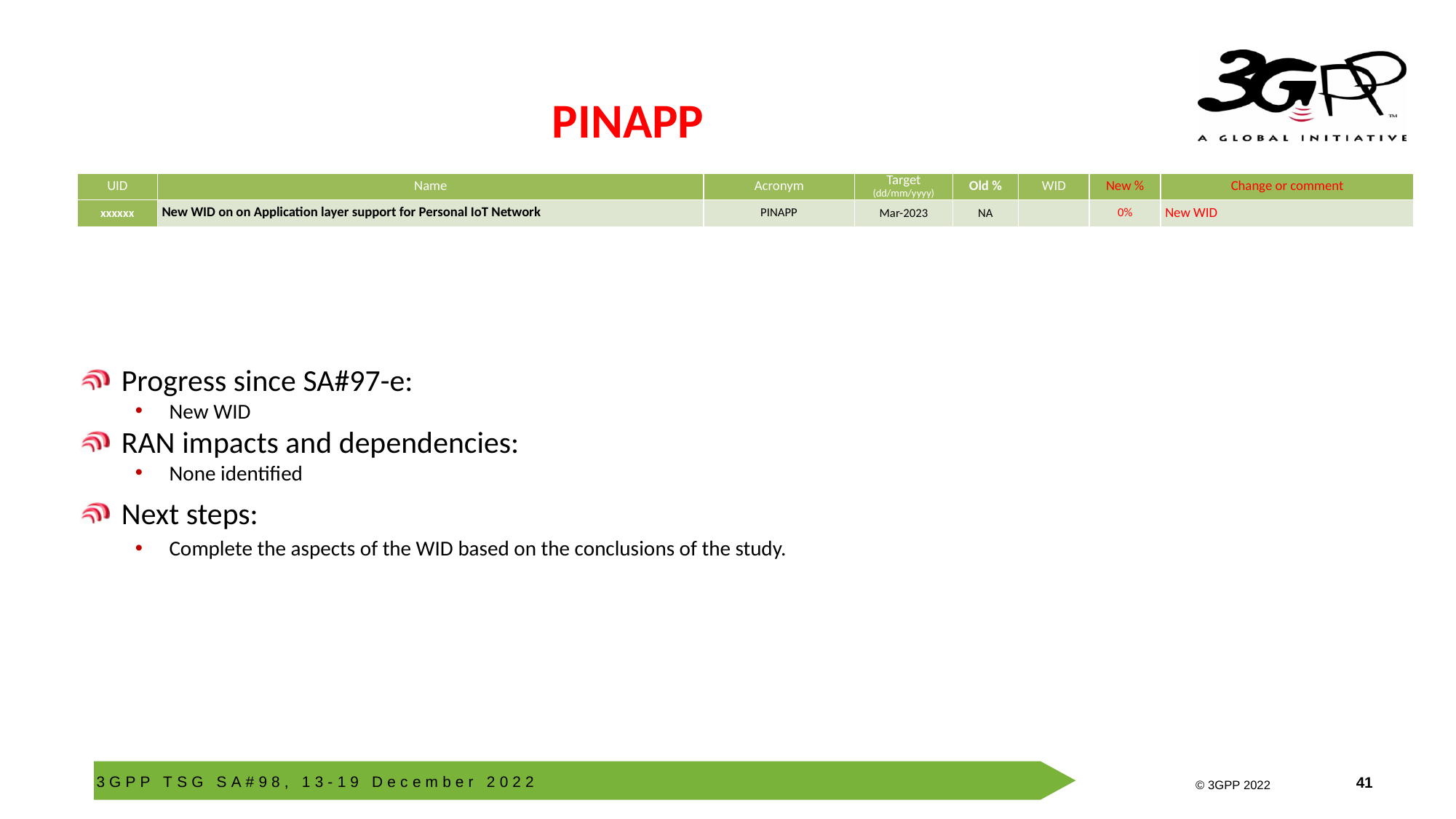

# PINAPP
| UID | Name | Acronym | Target (dd/mm/yyyy) | Old % | WID | New % | Change or comment |
| --- | --- | --- | --- | --- | --- | --- | --- |
| xxxxxx | New WID on on Application layer support for Personal IoT Network | PINAPP | Mar-2023 | NA |  | 0% | New WID |
Progress since SA#97-e:
New WID
RAN impacts and dependencies:
None identified
Next steps:
Complete the aspects of the WID based on the conclusions of the study.